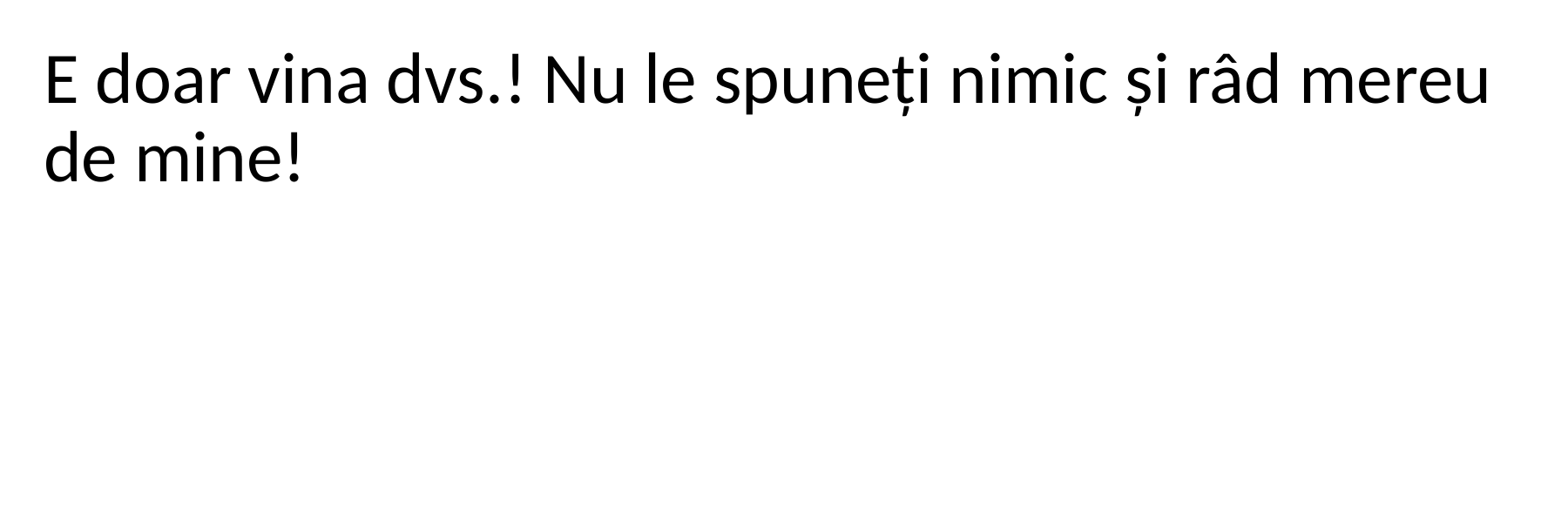

E doar vina dvs.! Nu le spuneți nimic și râd mereu de mine!